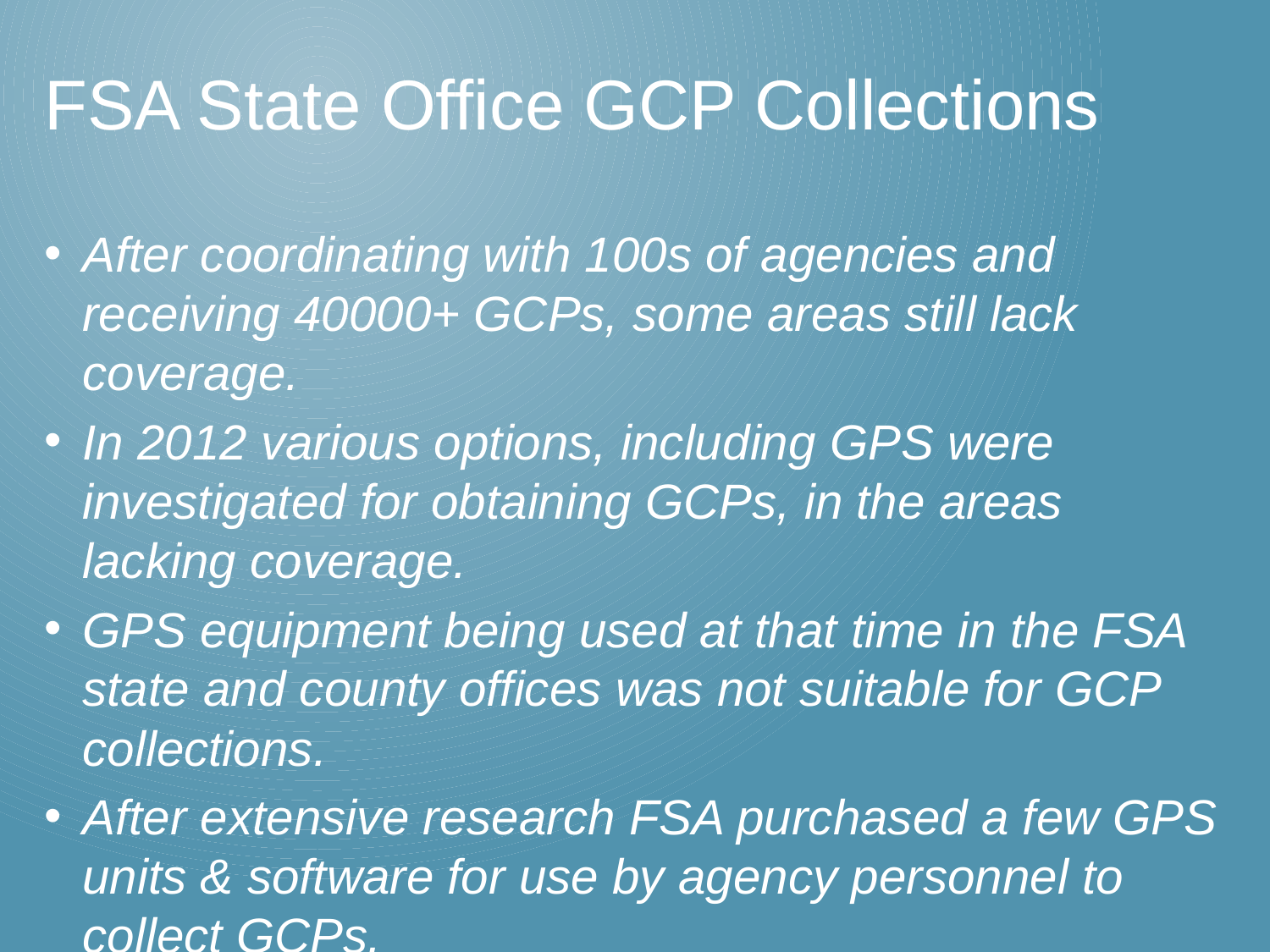

FSA State Office GCP Collections

After coordinating with 100s of agencies and receiving 40000+ GCPs, some areas still lack coverage.
In 2012 various options, including GPS were investigated for obtaining GCPs, in the areas lacking coverage.
GPS equipment being used at that time in the FSA state and county offices was not suitable for GCP collections.
After extensive research FSA purchased a few GPS units & software for use by agency personnel to collect GCPs.
Currently three GPS units and software are being used.
Geo XH & 7, TerraSync & Pathfinder Office